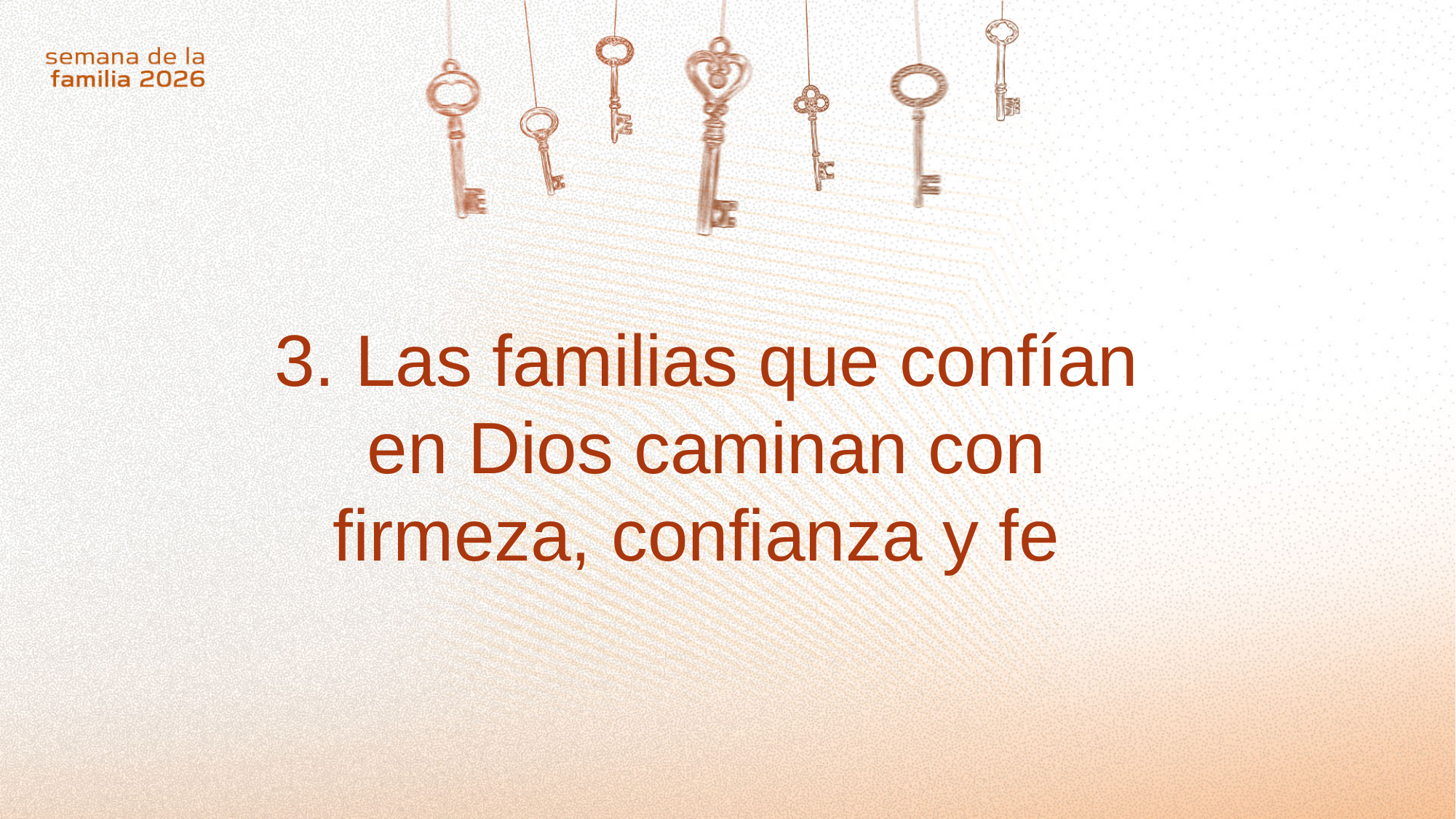

3. Las familias que confían en Dios caminan con firmeza, confianza y fe